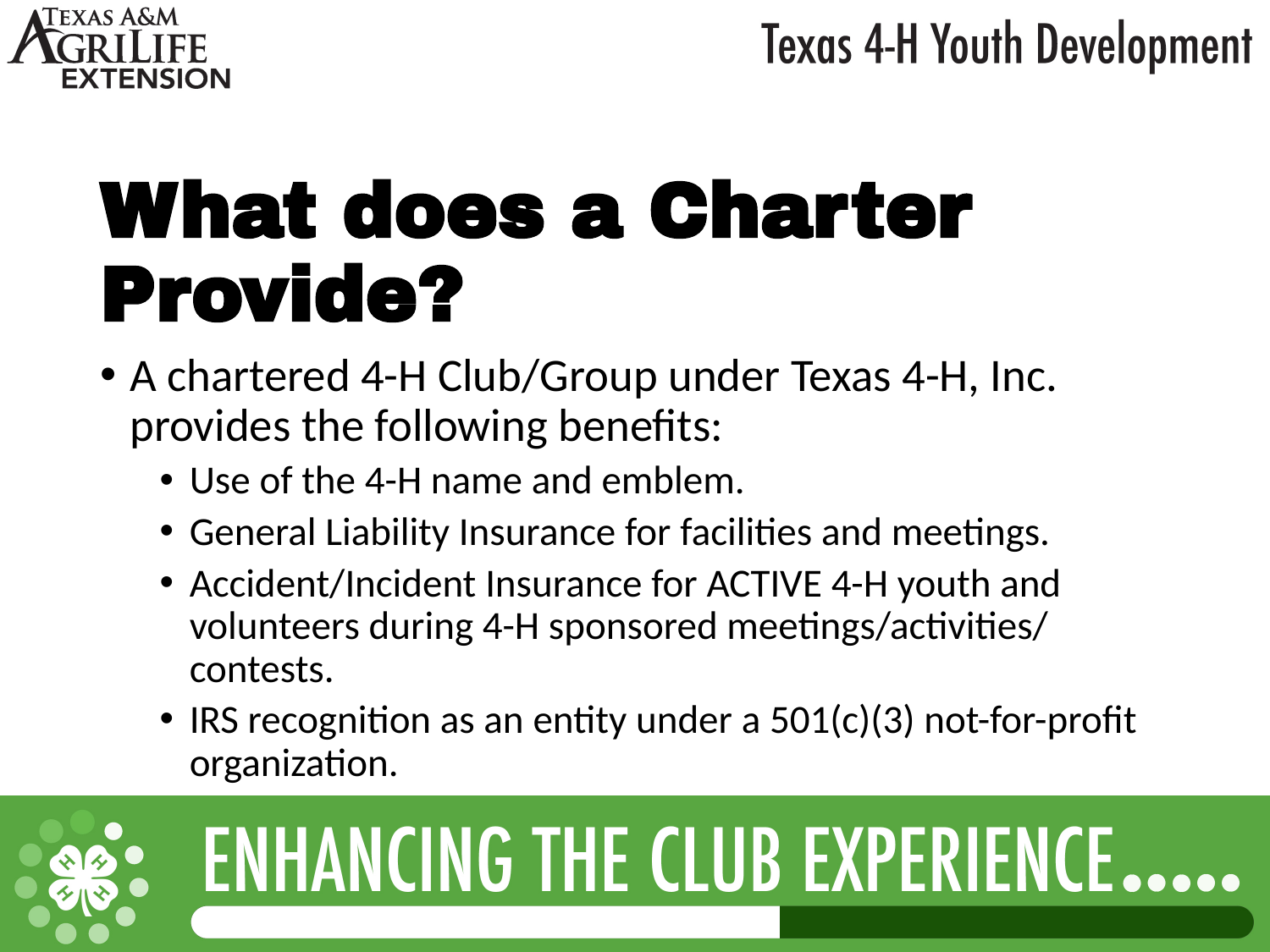

# What does a Charter Provide?
A chartered 4-H Club/Group under Texas 4-H, Inc. provides the following benefits:
Use of the 4-H name and emblem.
General Liability Insurance for facilities and meetings.
Accident/Incident Insurance for ACTIVE 4-H youth and volunteers during 4-H sponsored meetings/activities/ contests.
IRS recognition as an entity under a 501(c)(3) not-for-profit organization.